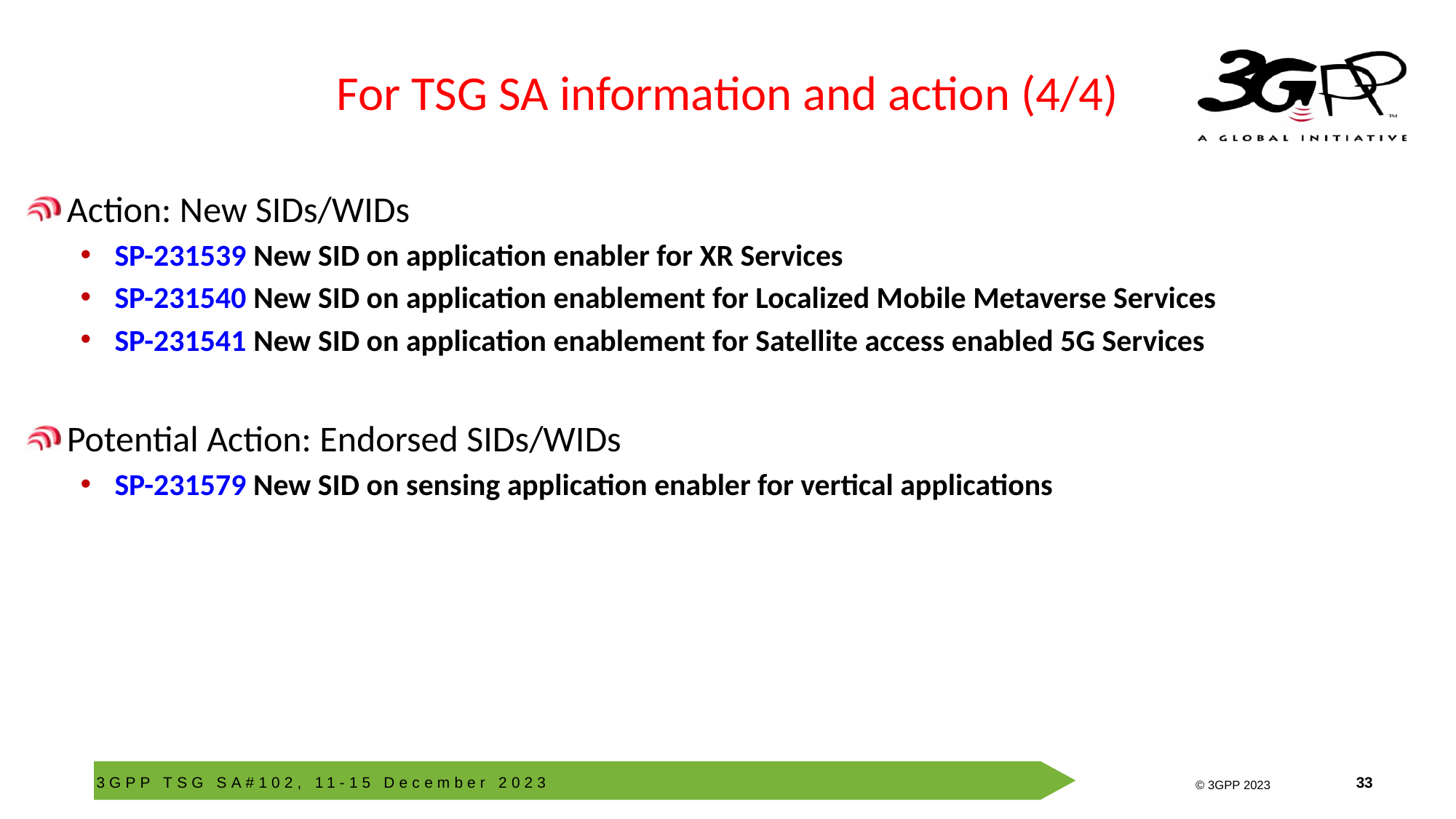

# For TSG SA information and action (4/4)
Action: New SIDs/WIDs
SP-231539 New SID on application enabler for XR Services
SP-231540 New SID on application enablement for Localized Mobile Metaverse Services
SP-231541 New SID on application enablement for Satellite access enabled 5G Services

Potential Action: Endorsed SIDs/WIDs
SP-231579 New SID on sensing application enabler for vertical applications